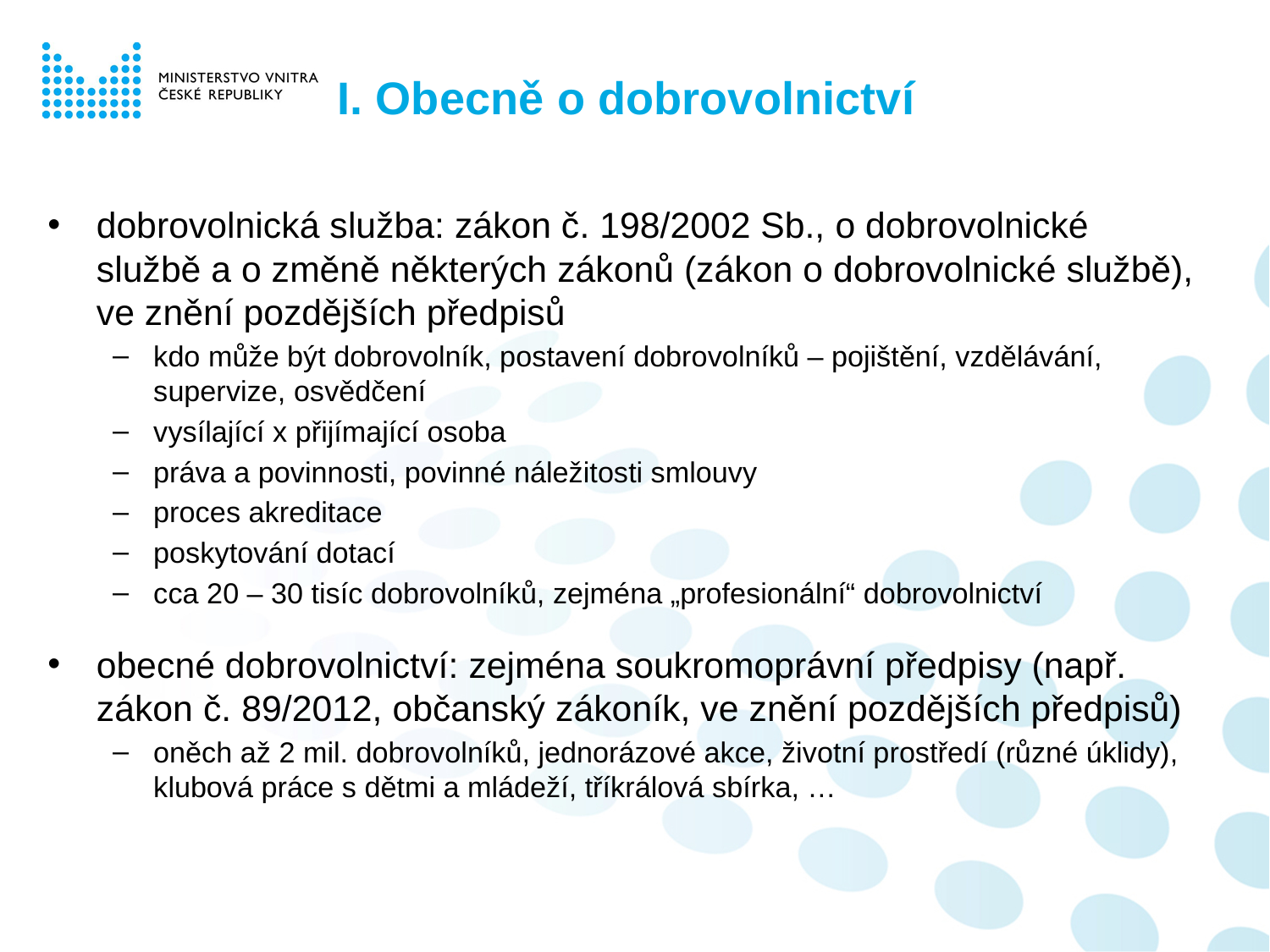

# I. Obecně o dobrovolnictví
dobrovolnická služba: zákon č. 198/2002 Sb., o dobrovolnické službě a o změně některých zákonů (zákon o dobrovolnické službě), ve znění pozdějších předpisů
kdo může být dobrovolník, postavení dobrovolníků – pojištění, vzdělávání, supervize, osvědčení
vysílající x přijímající osoba
práva a povinnosti, povinné náležitosti smlouvy
proces akreditace
poskytování dotací
cca 20 – 30 tisíc dobrovolníků, zejména „profesionální“ dobrovolnictví

obecné dobrovolnictví: zejména soukromoprávní předpisy (např. zákon č. 89/2012, občanský zákoník, ve znění pozdějších předpisů)
oněch až 2 mil. dobrovolníků, jednorázové akce, životní prostředí (různé úklidy), klubová práce s dětmi a mládeží, tříkrálová sbírka, …